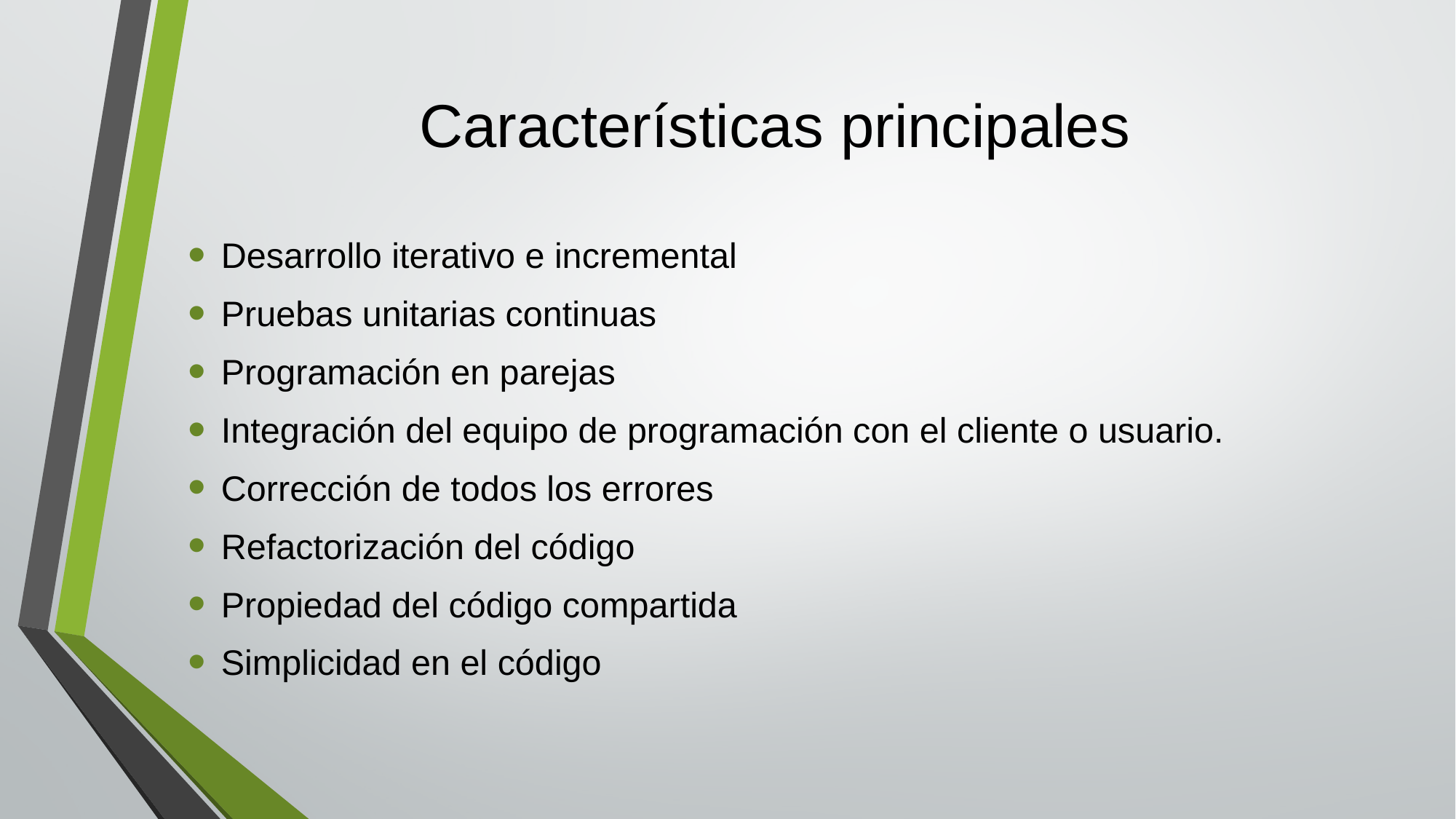

# Características principales
Desarrollo iterativo e incremental
Pruebas unitarias continuas
Programación en parejas
Integración del equipo de programación con el cliente o usuario.
Corrección de todos los errores
Refactorización del código
Propiedad del código compartida
Simplicidad en el código